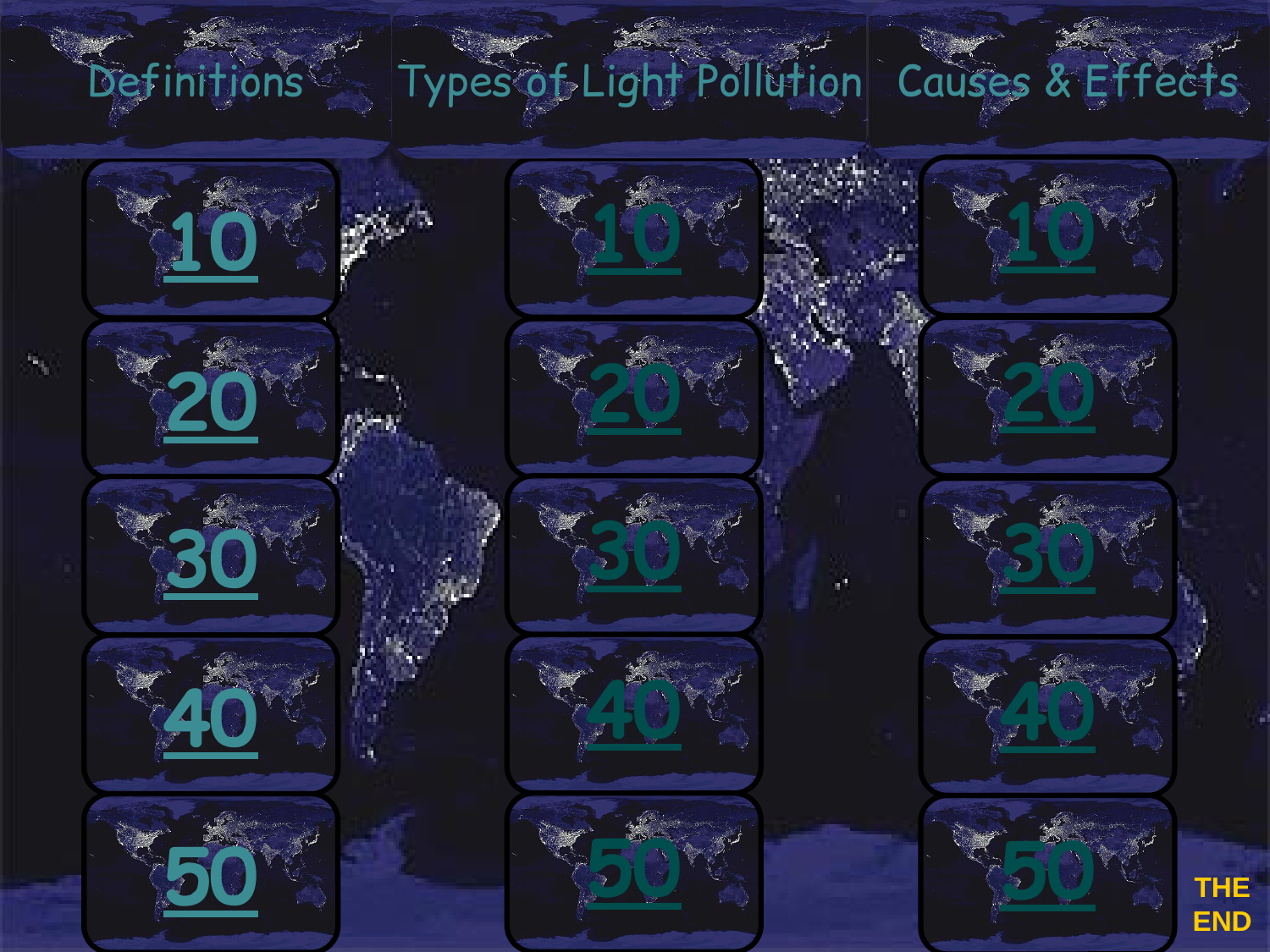

Causes & Effects
Definitions
Types of Light Pollution
10
10
10
20
20
20
30
30
30
40
40
40
50
50
50
THE
END